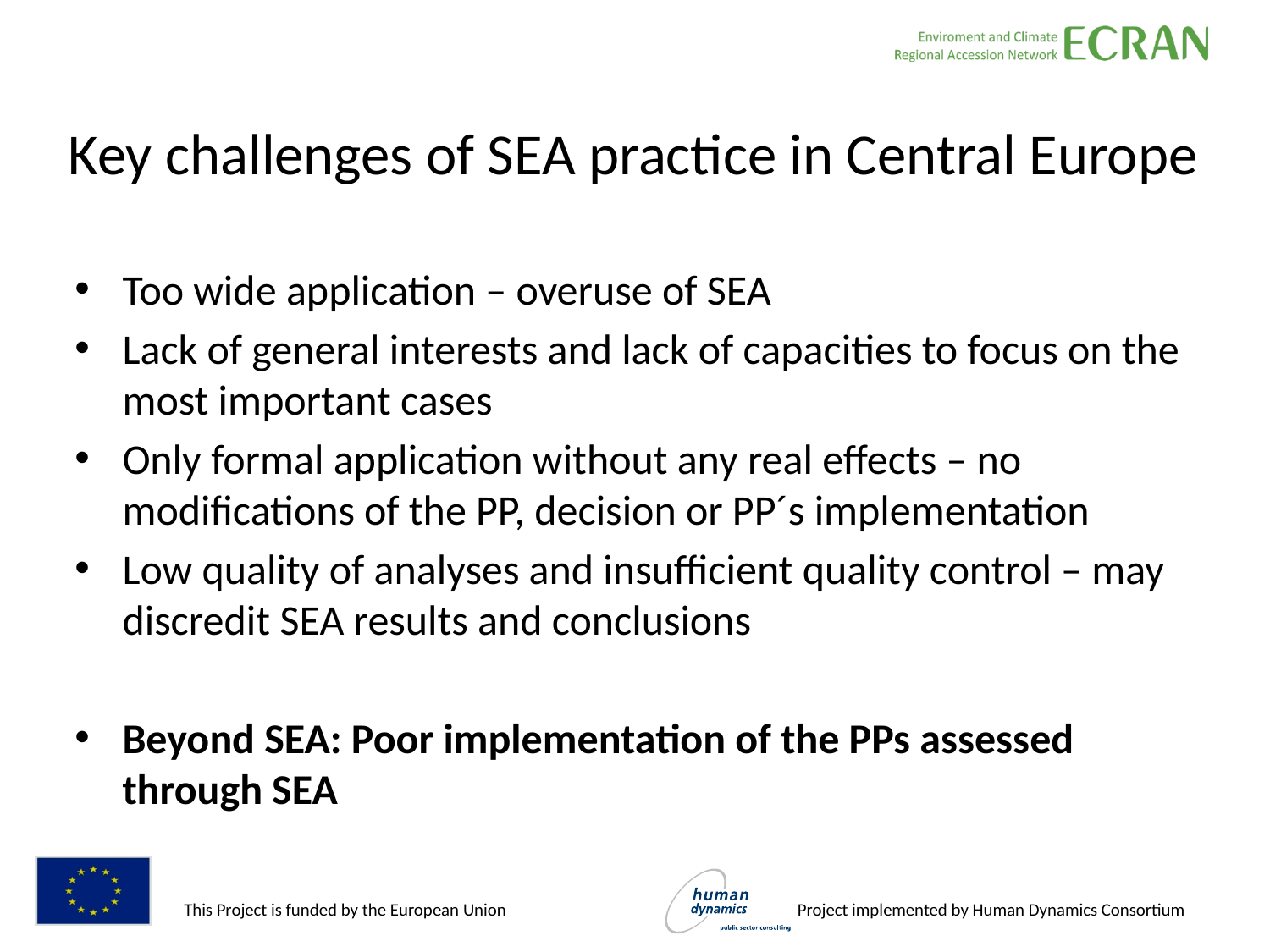

# Key challenges of SEA practice in Central Europe
Too wide application – overuse of SEA
Lack of general interests and lack of capacities to focus on the most important cases
Only formal application without any real effects – no modifications of the PP, decision or PP´s implementation
Low quality of analyses and insufficient quality control – may discredit SEA results and conclusions

Beyond SEA: Poor implementation of the PPs assessed through SEA